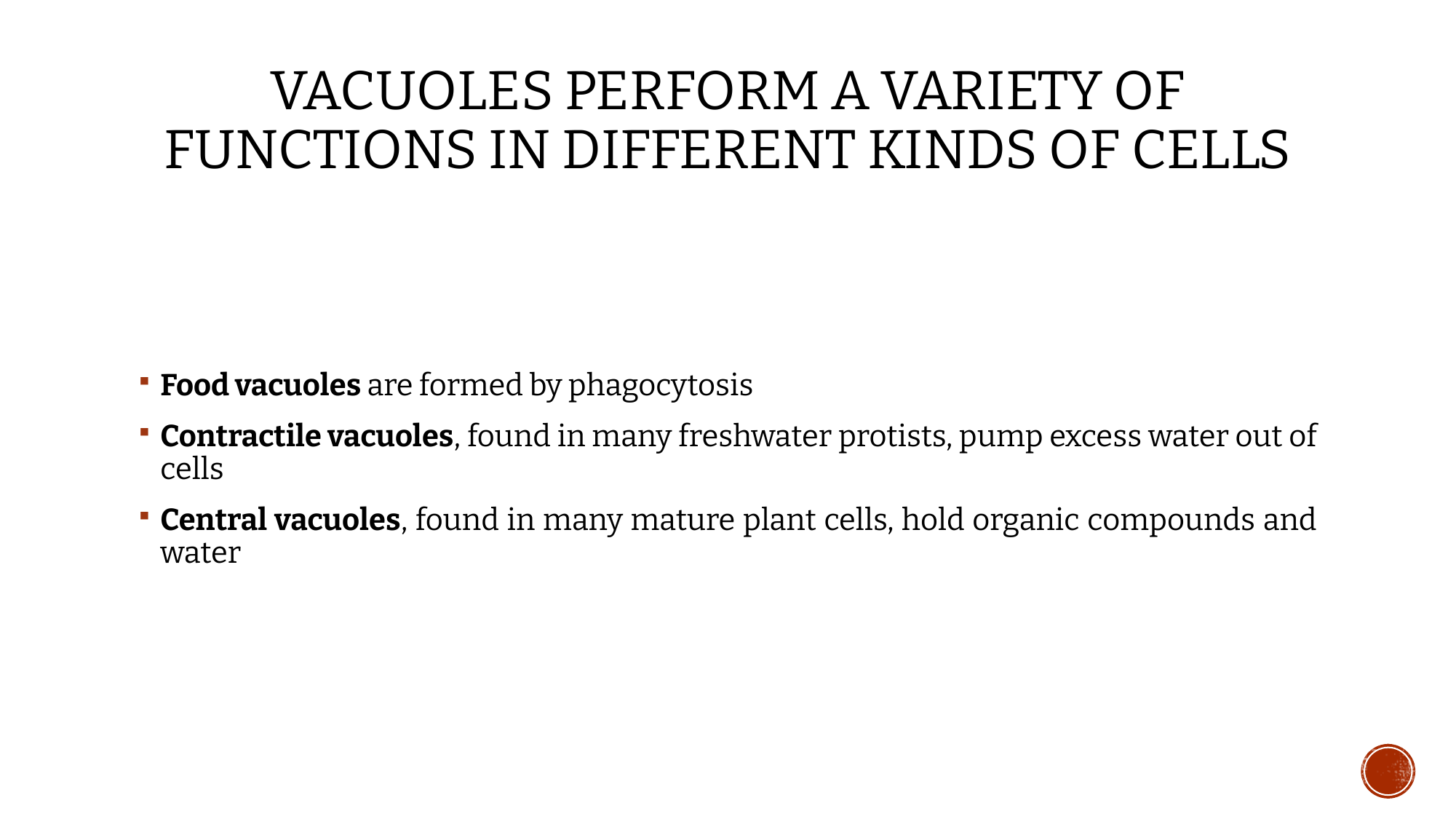

# Vacuoles perform a variety of functions in different kinds of cells
Food vacuoles are formed by phagocytosis
Contractile vacuoles, found in many freshwater protists, pump excess water out of cells
Central vacuoles, found in many mature plant cells, hold organic compounds and water